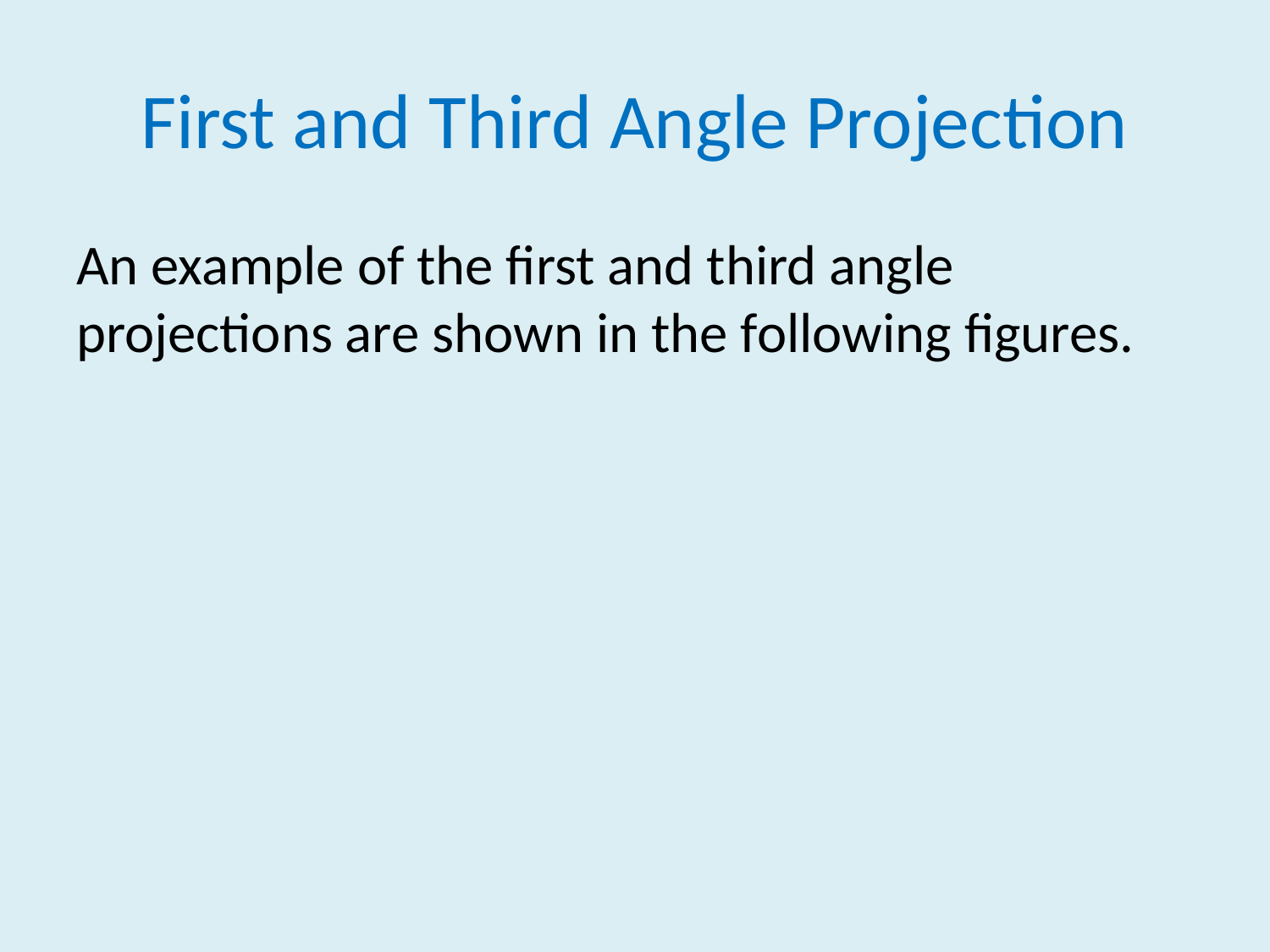

# First and Third Angle Projection
An example of the first and third angle projections are shown in the following figures.